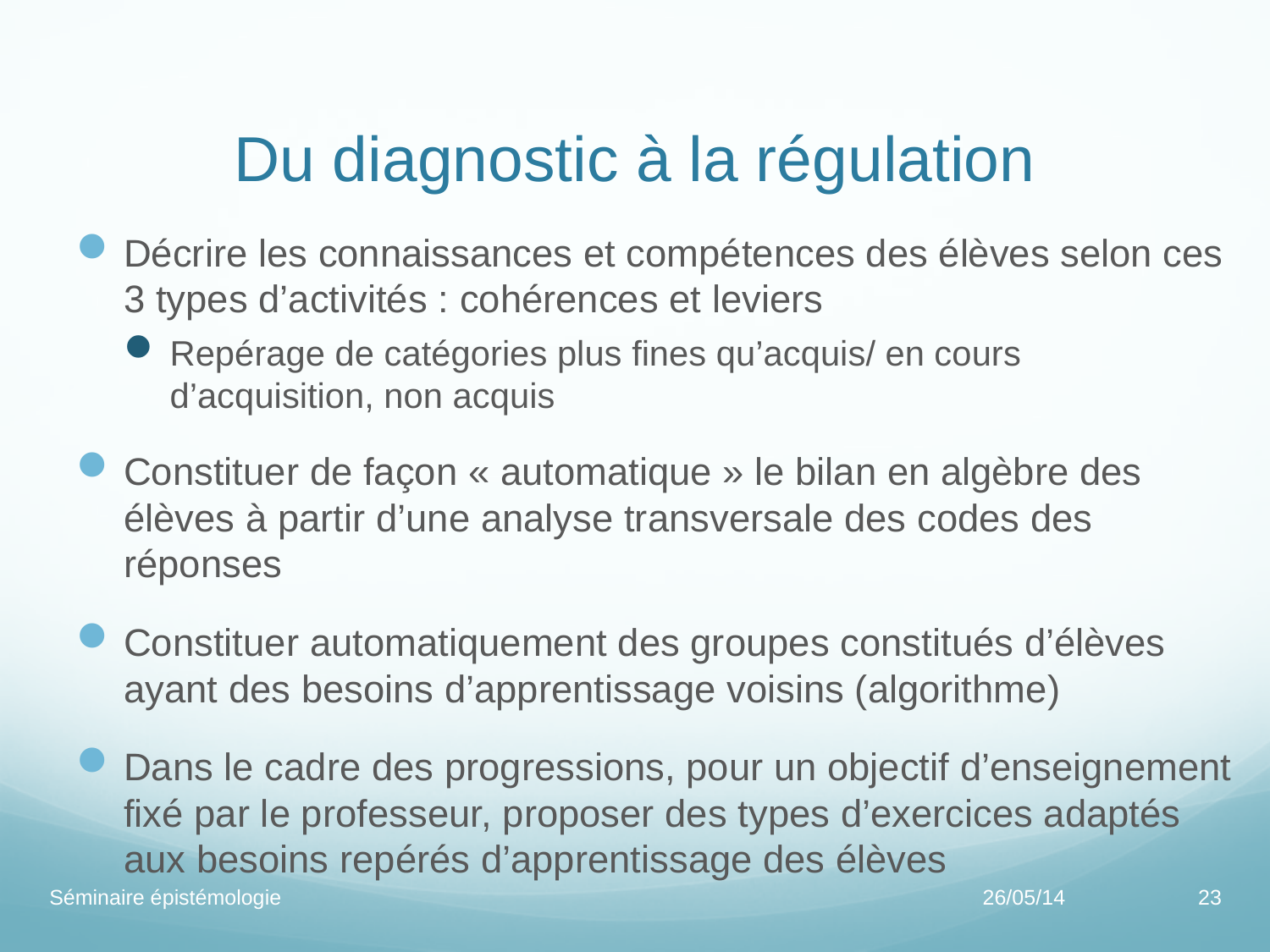

# Du diagnostic à la régulation
Décrire les connaissances et compétences des élèves selon ces 3 types d’activités : cohérences et leviers
Repérage de catégories plus fines qu’acquis/ en cours d’acquisition, non acquis
Constituer de façon « automatique » le bilan en algèbre des élèves à partir d’une analyse transversale des codes des réponses
Constituer automatiquement des groupes constitués d’élèves ayant des besoins d’apprentissage voisins (algorithme)
Dans le cadre des progressions, pour un objectif d’enseignement fixé par le professeur, proposer des types d’exercices adaptés aux besoins repérés d’apprentissage des élèves
Séminaire épistémologie
26/05/14
23